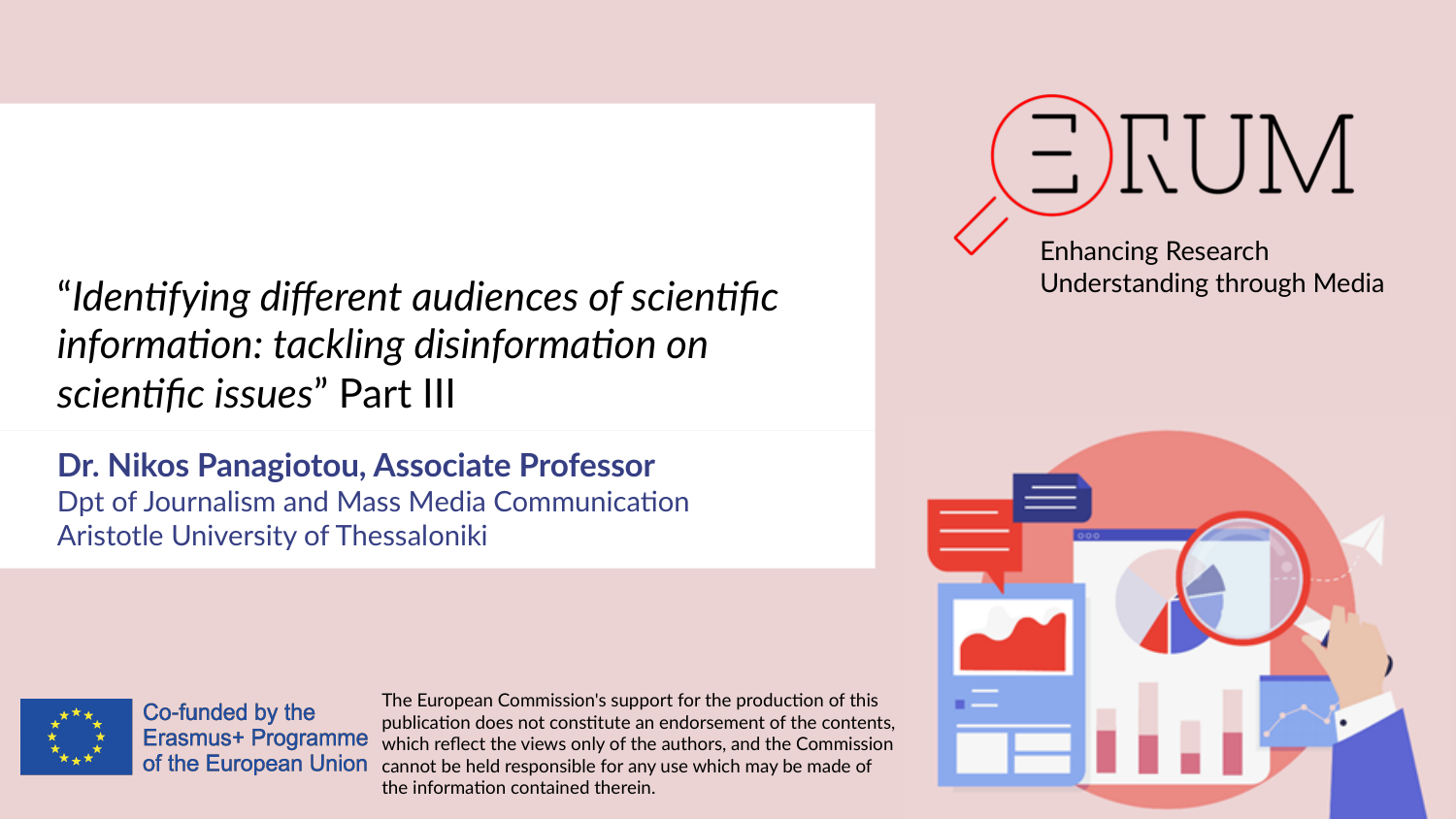

# “Identifying different audiences of scientific information: tackling disinformation on scientific issues” Part III
Dr. Nikos Panagiotou, Associate Professor
Dpt of Journalism and Mass Media Communication
Aristotle University of Thessaloniki